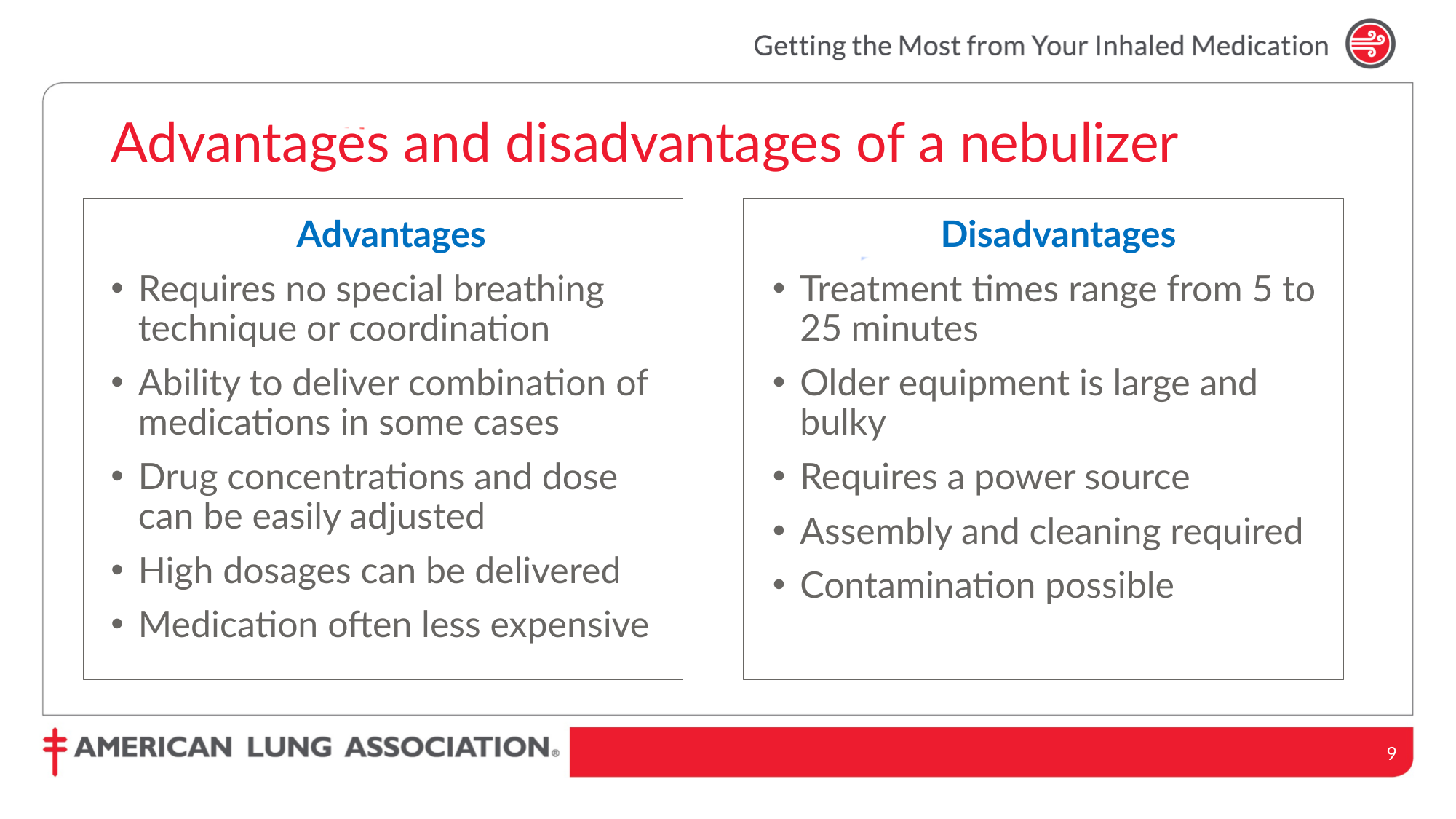

# Advantages and disadvantages of a nebulizer

Advantages
Requires no special breathing technique or coordination
Ability to deliver combination of medications in some cases
Drug concentrations and dose can be easily adjusted
High dosages can be delivered
Medication often less expensive

Disadvantages
Treatment times range from 5 to 25 minutes
Older equipment is large and bulky
Requires a power source
Assembly and cleaning required
Contamination possible
9